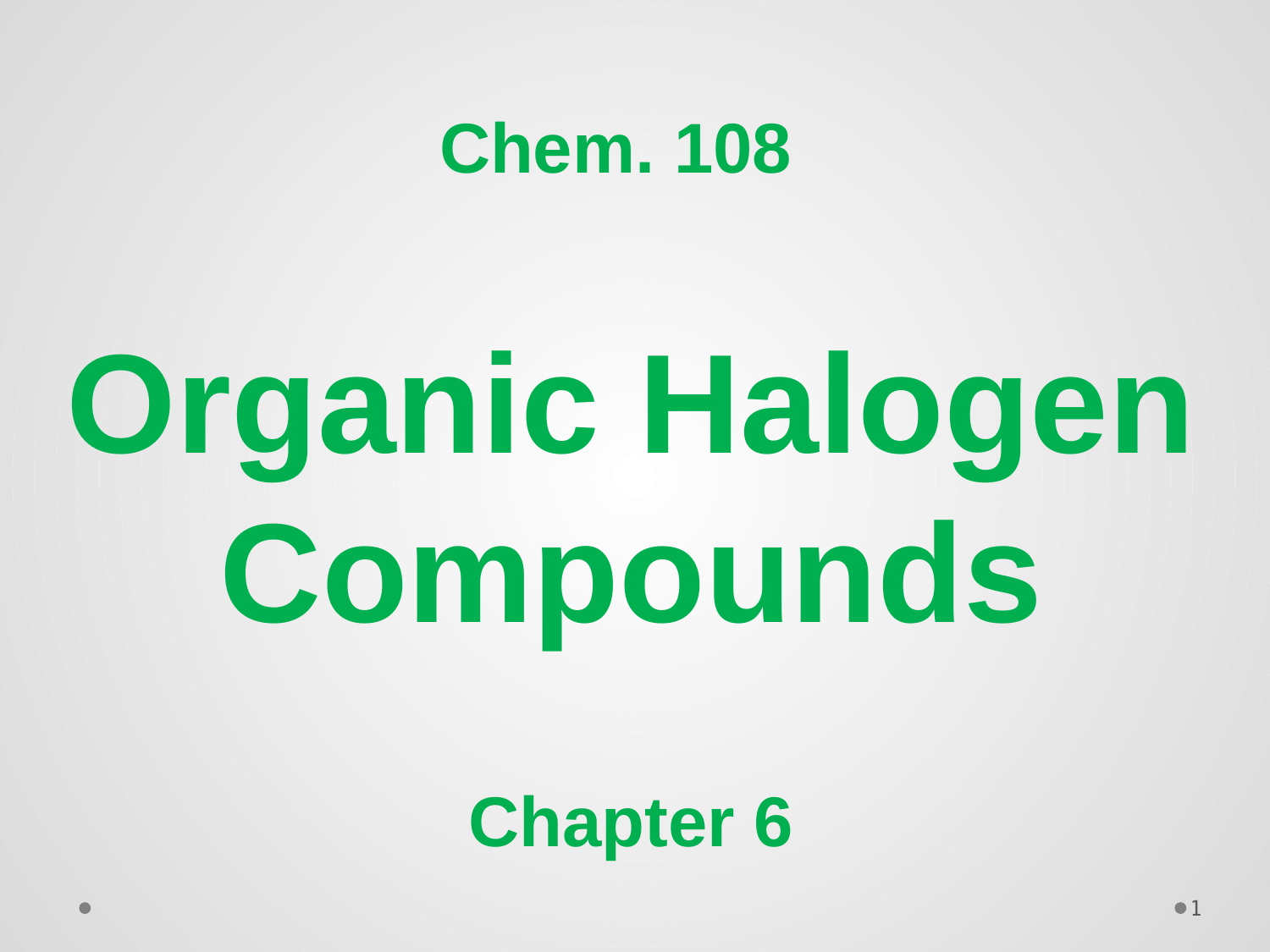

Chem. 108
Organic Halogen
Compounds
Chapter 6
1